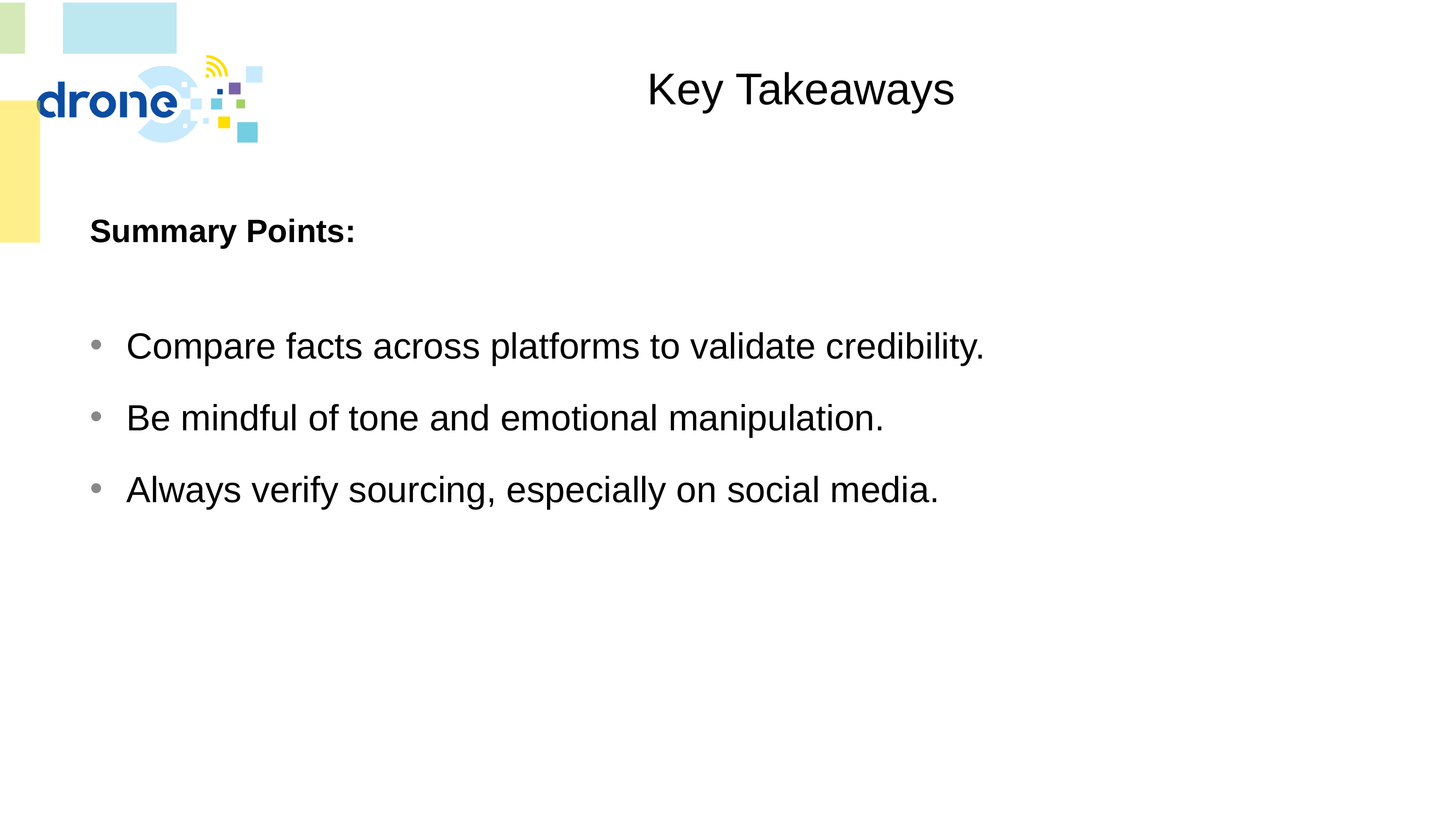

# Key Takeaways

Summary Points:

Compare facts across platforms to validate credibility.
Be mindful of tone and emotional manipulation.
Always verify sourcing, especially on social media.